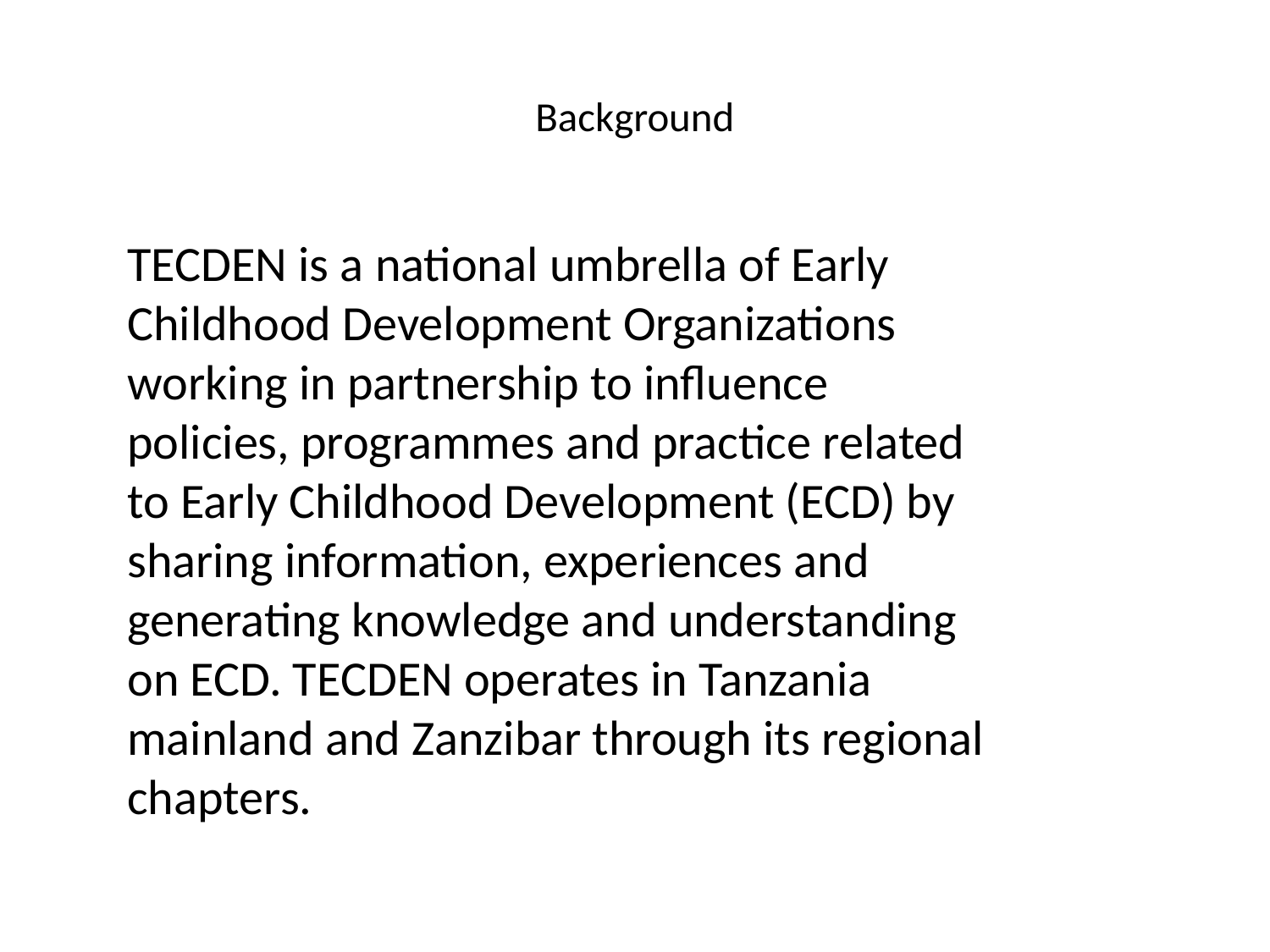

# Background

TECDEN is a national umbrella of Early Childhood Development Organizations working in partnership to influence policies, programmes and practice related to Early Childhood Development (ECD) by sharing information, experiences and generating knowledge and understanding on ECD. TECDEN operates in Tanzania mainland and Zanzibar through its regional chapters.